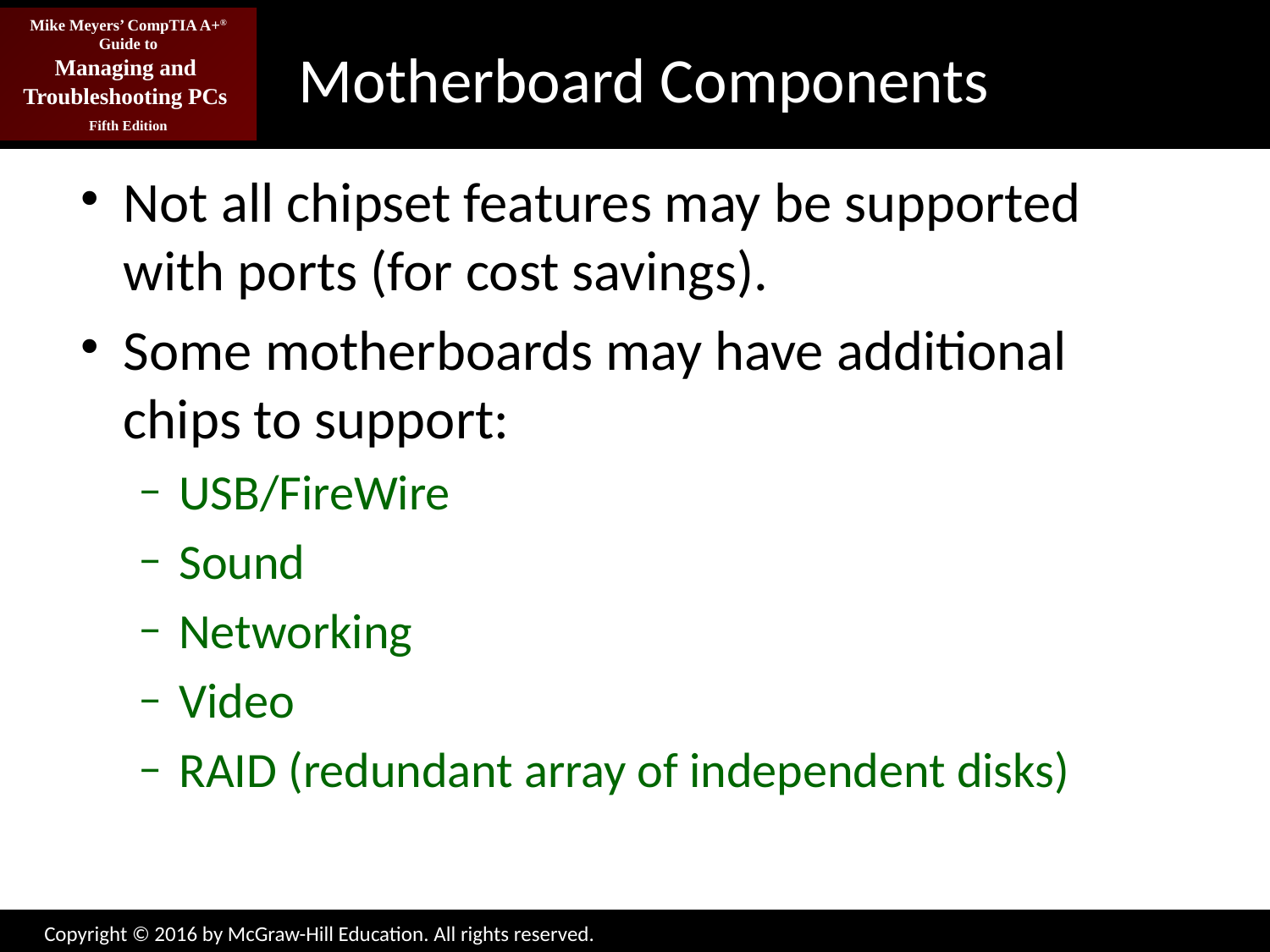

# Motherboard Components
Not all chipset features may be supported with ports (for cost savings).
Some motherboards may have additional chips to support:
USB/FireWire
Sound
Networking
Video
RAID (redundant array of independent disks)